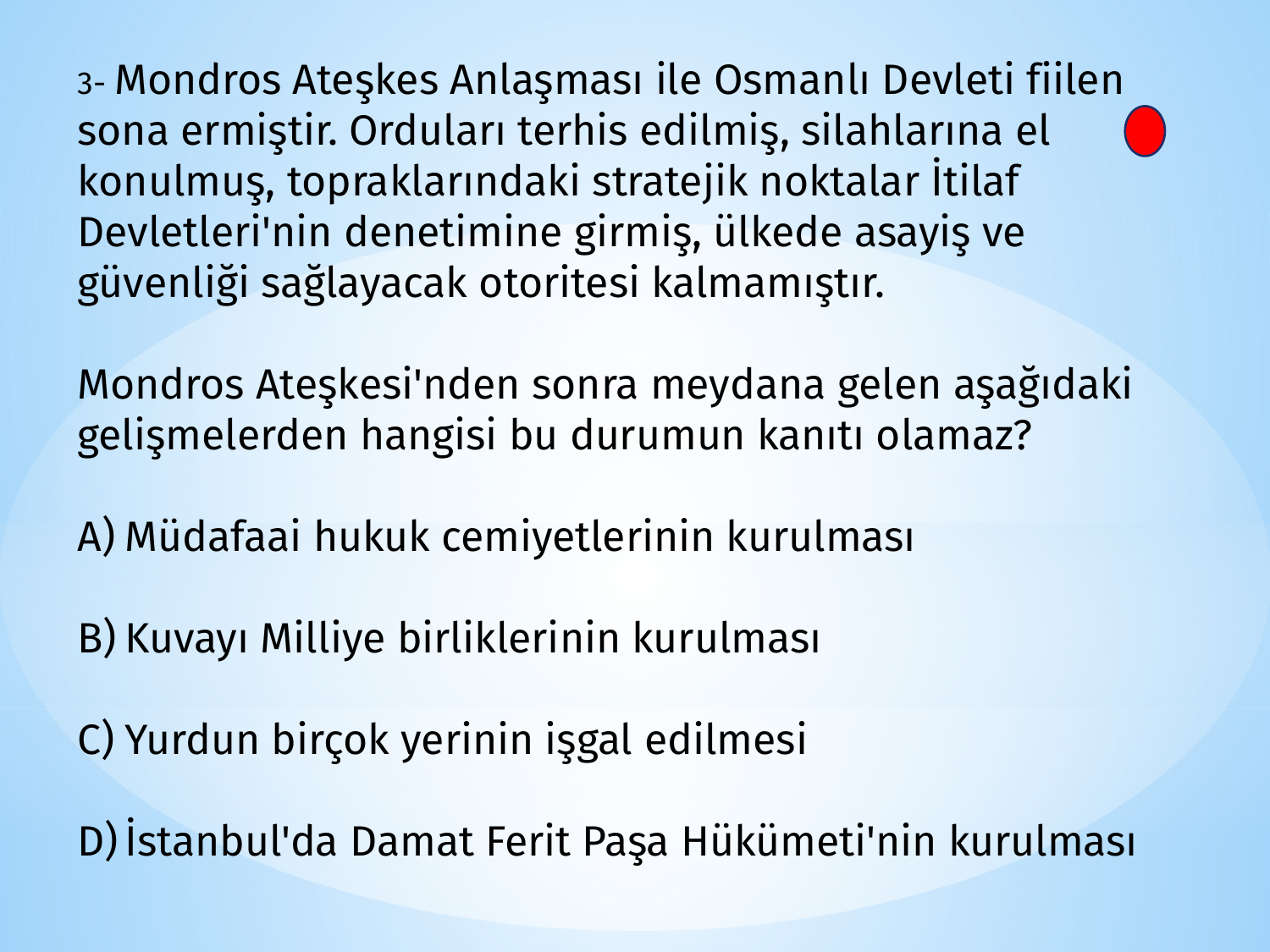

3- Mondros Ateşkes Anlaşması ile Osmanlı Devleti fiilen sona ermiştir. Orduları terhis edilmiş, silahlarına el konulmuş, topraklarındaki stratejik noktalar İtilaf Devletleri'nin denetimine girmiş, ülkede asayiş ve güvenliği sağlayacak otoritesi kalmamıştır.

Mondros Ateşkesi'nden sonra meydana gelen aşağıdaki gelişmelerden hangisi bu durumun kanıtı olamaz?

Müdafaai hukuk cemiyetlerinin kurulması

Kuvayı Milliye birliklerinin kurulması

Yurdun birçok yerinin işgal edilmesi

İstanbul'da Damat Ferit Paşa Hükümeti'nin kurulması